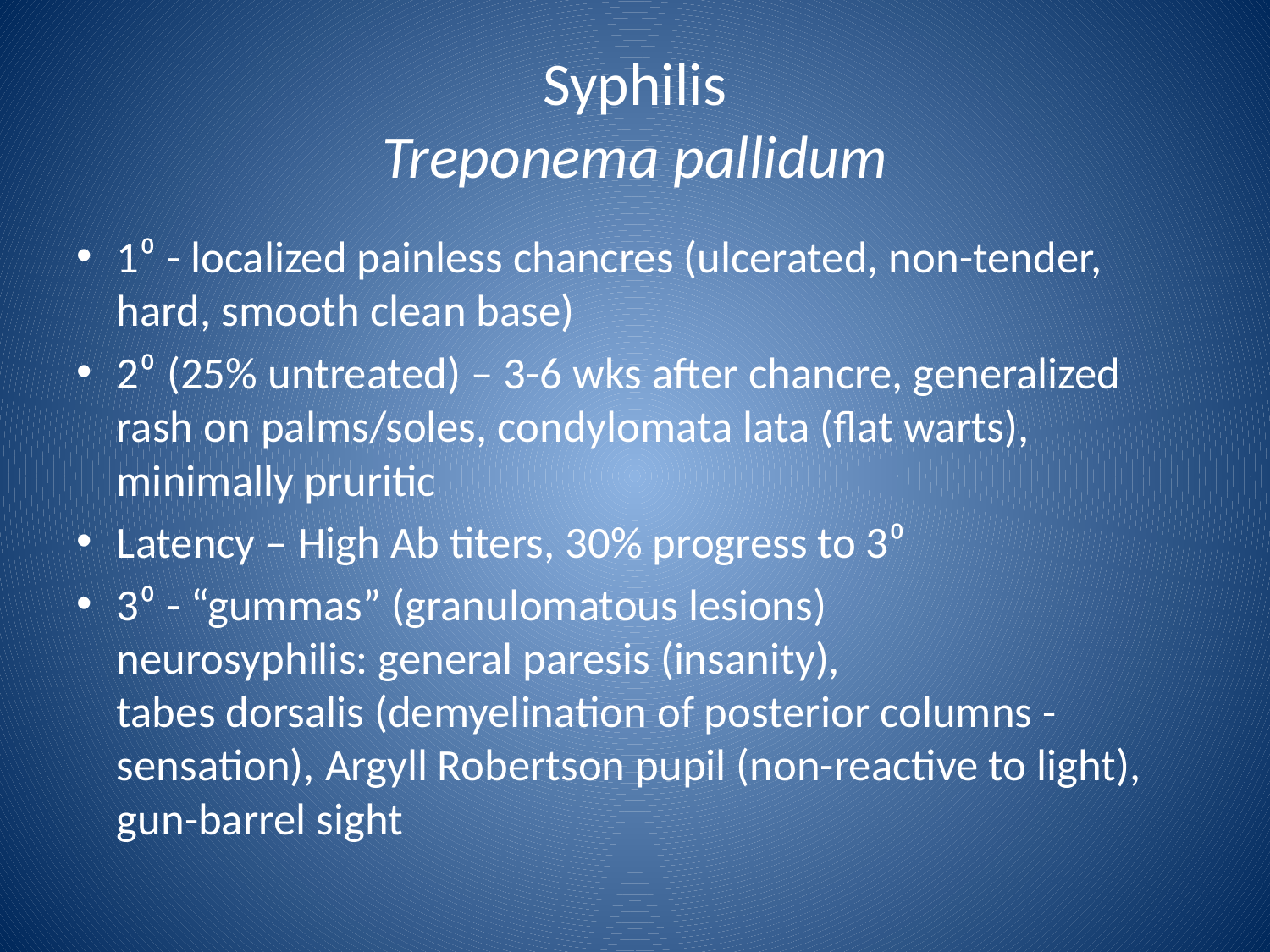

# Syphilis Treponema pallidum
1⁰ - localized painless chancres (ulcerated, non-tender, hard, smooth clean base)
2⁰ (25% untreated) – 3-6 wks after chancre, generalized rash on palms/soles, condylomata lata (flat warts), minimally pruritic
Latency – High Ab titers, 30% progress to 3⁰
3⁰ - “gummas” (granulomatous lesions)
neurosyphilis: general paresis (insanity),
tabes dorsalis (demyelination of posterior columns - sensation), Argyll Robertson pupil (non-reactive to light), gun-barrel sight